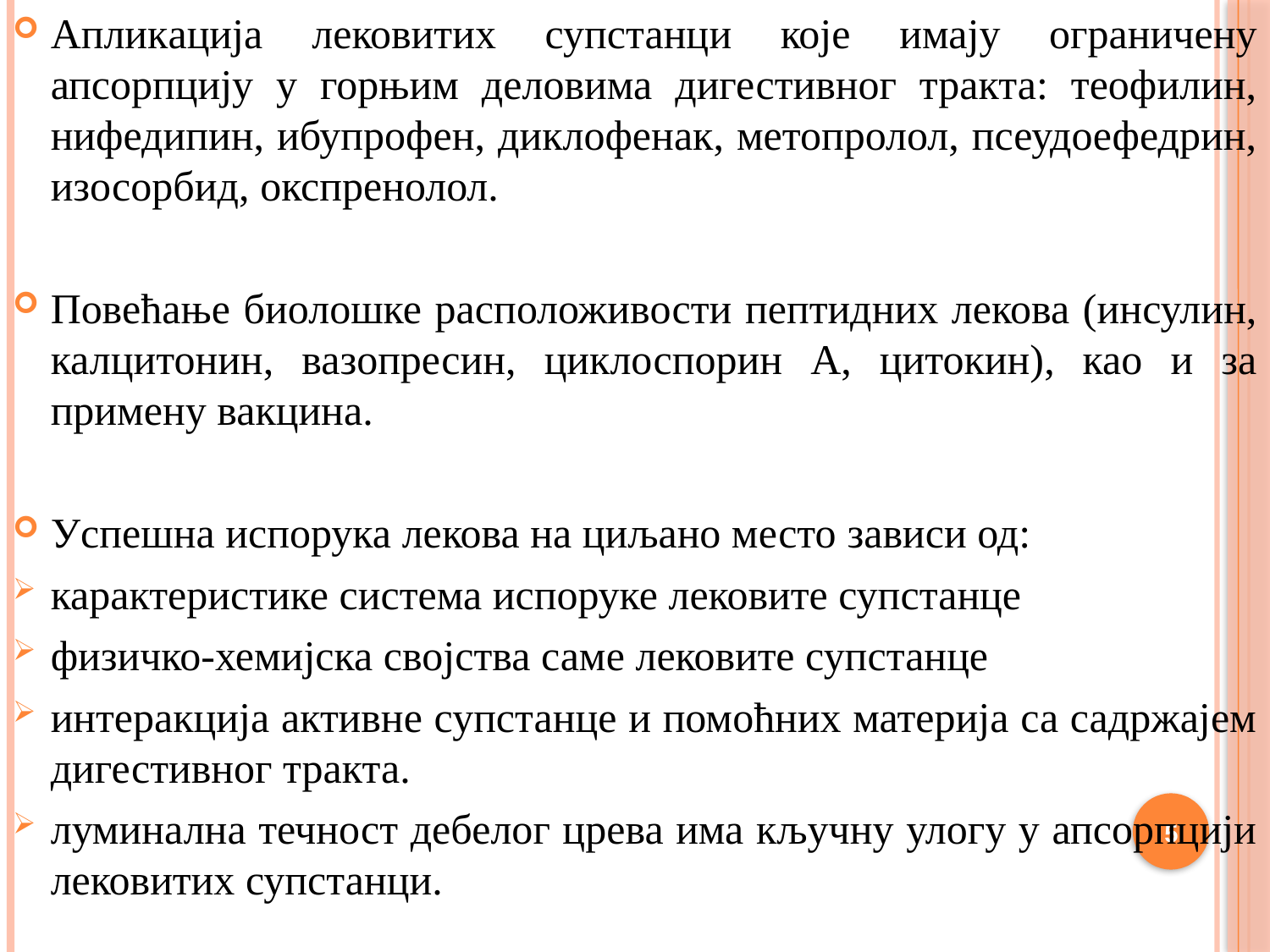

Апликација лековитих супстанци које имају ограничену апсорпцију у горњим деловима дигестивног тракта: теофилин, нифедипин, ибупрофен, диклофенак, метопролол, псеудоефедрин, изосорбид, окспренолол.

Повећање биолошке расположивости пептидних лекова (инсулин, калцитонин, вазопресин, циклоспорин А, цитокин), као и за примену вакцина.

Успешна испорука лекова на циљано место зависи од:
карактеристике система испоруке лековите супстанце
физичко-хемијска својства саме лековите супстанце
интеракција активне супстанце и помоћних материја са садржајем дигестивног тракта.
луминална течност дебелог црева има кључну улогу у апсорпцији лековитих супстанци.
5